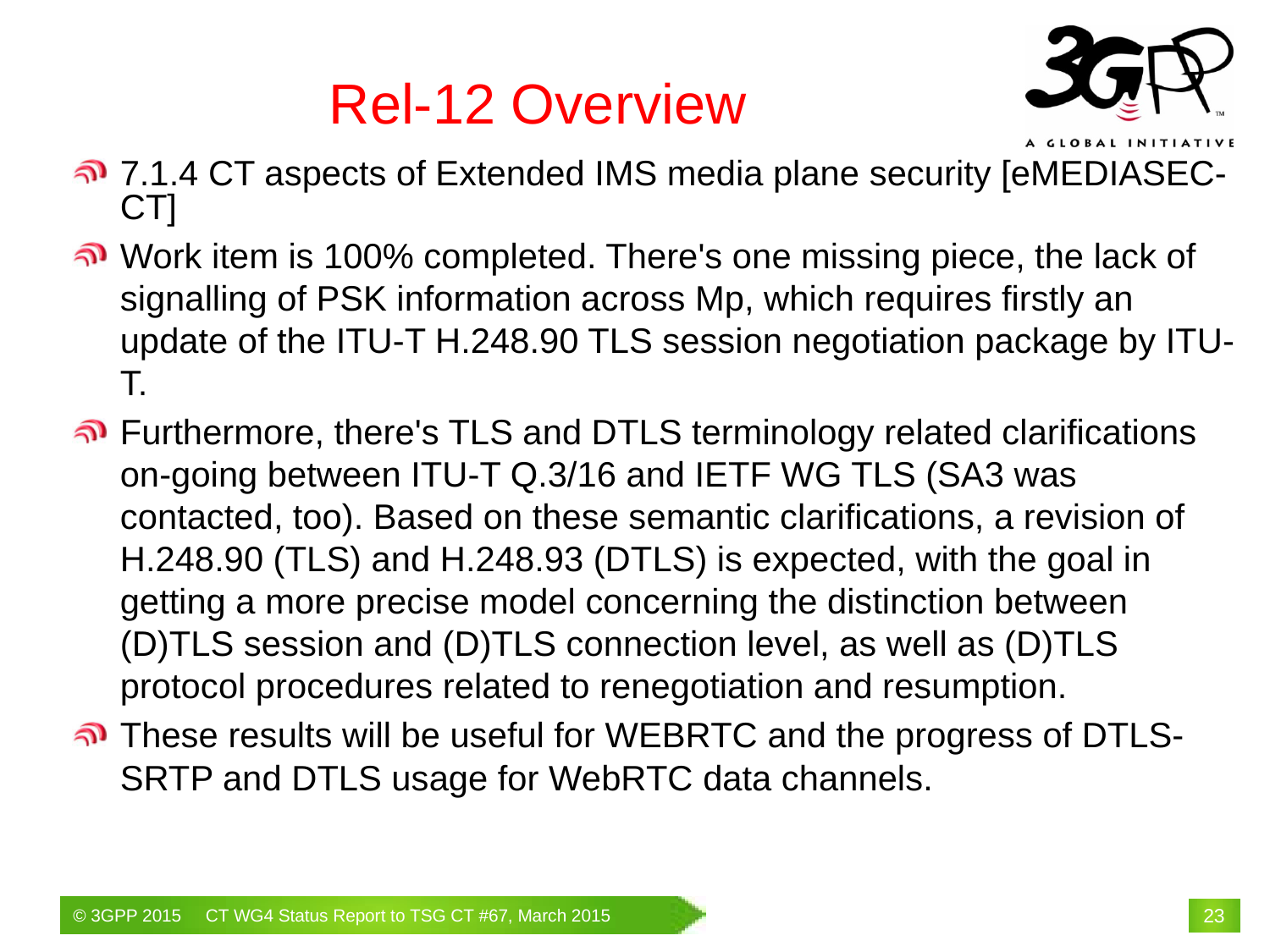

# Rel-12 Overview
7.1.4 CT aspects of Extended IMS media plane security [eMEDIASEC-CT]
Work item is 100% completed. There's one missing piece, the lack of signalling of PSK information across Mp, which requires firstly an update of the ITU-T H.248.90 TLS session negotiation package by ITU-T.
Furthermore, there's TLS and DTLS terminology related clarifications on-going between ITU-T Q.3/16 and IETF WG TLS (SA3 was contacted, too). Based on these semantic clarifications, a revision of H.248.90 (TLS) and H.248.93 (DTLS) is expected, with the goal in getting a more precise model concerning the distinction between (D)TLS session and (D)TLS connection level, as well as (D)TLS protocol procedures related to renegotiation and resumption.
These results will be useful for WEBRTC and the progress of DTLS-SRTP and DTLS usage for WebRTC data channels.